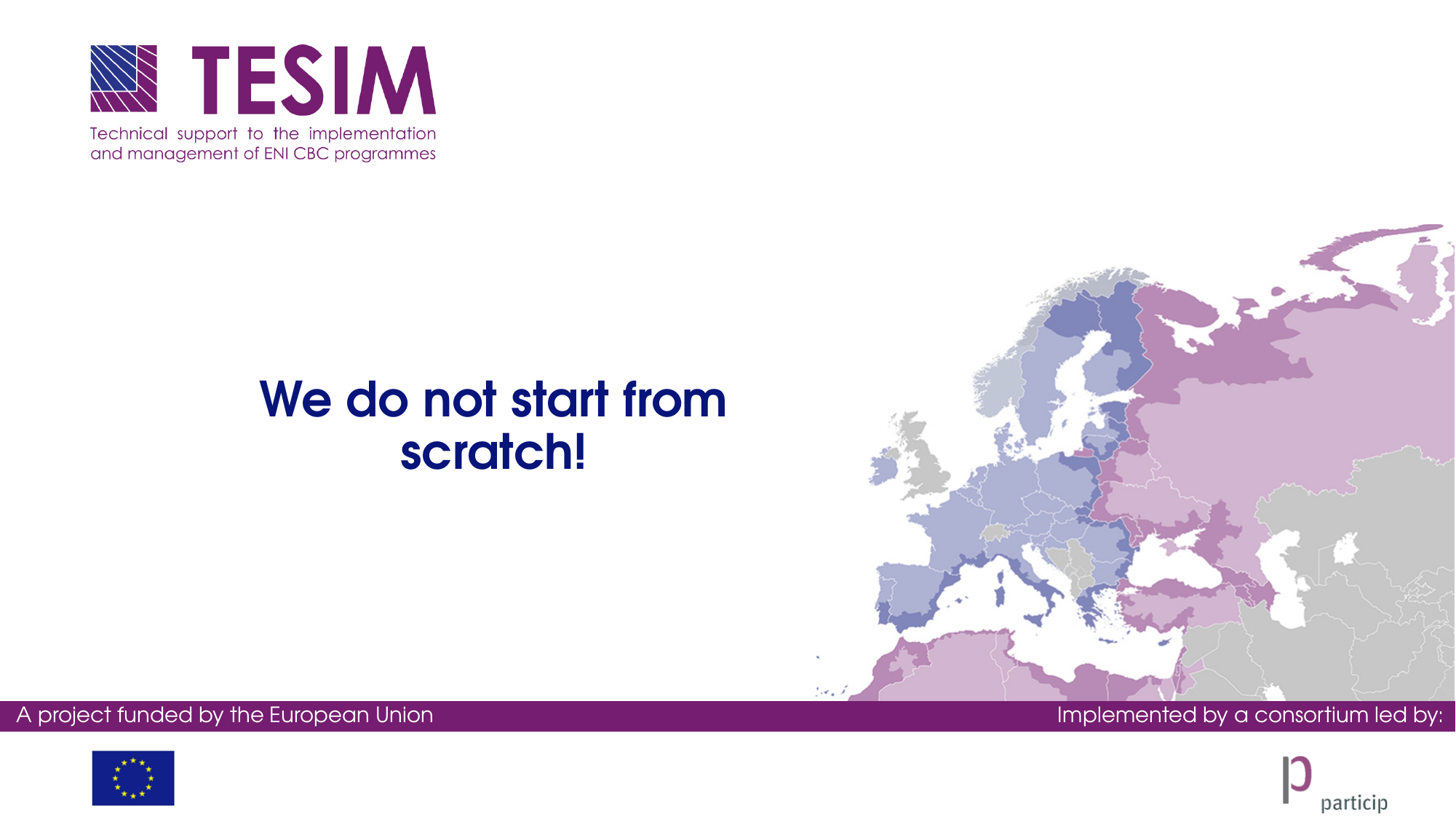

# We do not start from scratch!